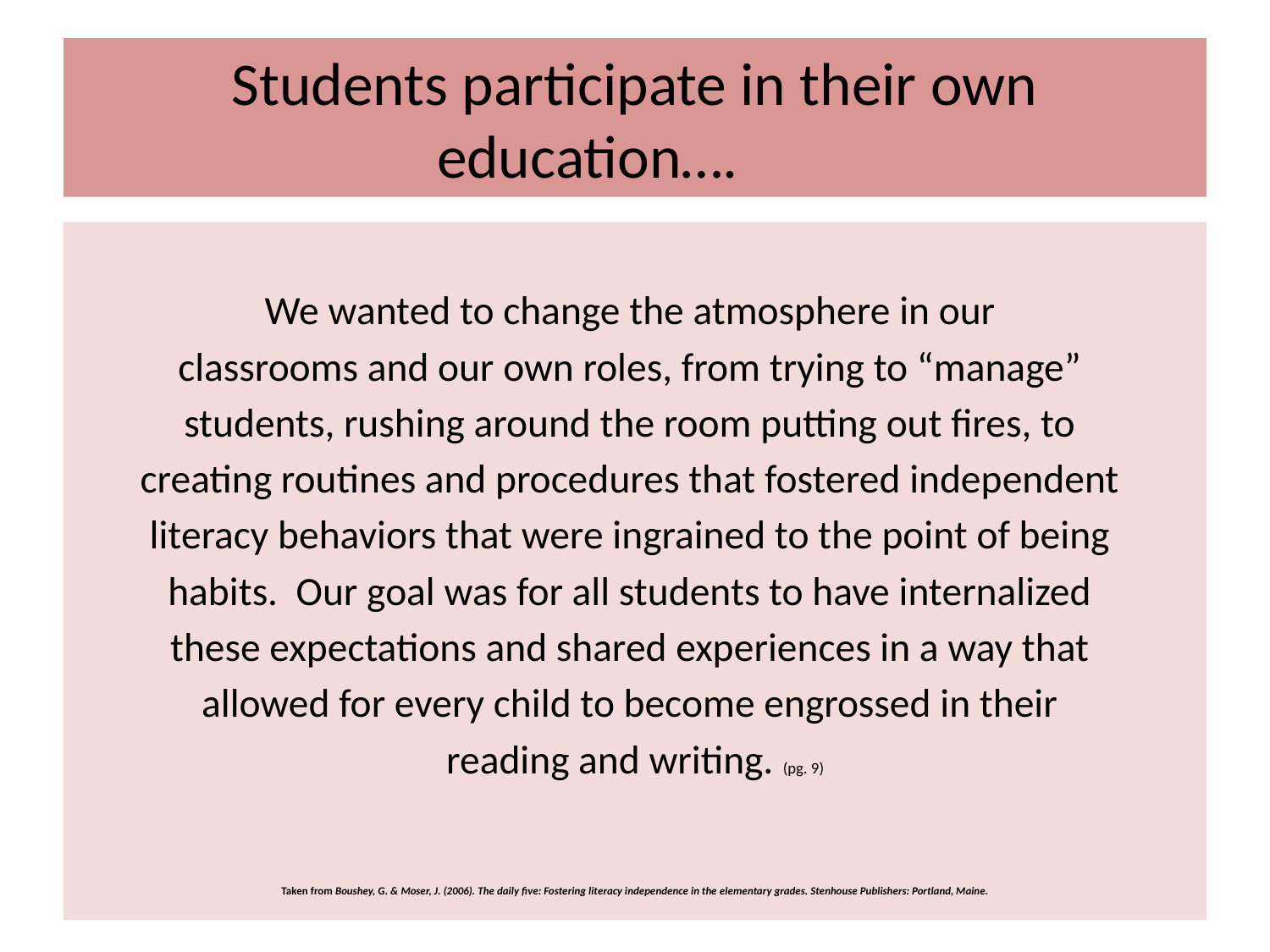

# Students participate in their own education….

We wanted to change the atmosphere in our
classrooms and our own roles, from trying to “manage”
students, rushing around the room putting out fires, to
creating routines and procedures that fostered independent
literacy behaviors that were ingrained to the point of being
habits.  Our goal was for all students to have internalized
these expectations and shared experiences in a way that
allowed for every child to become engrossed in their
reading and writing. (pg. 9)

Taken from Boushey, G. & Moser, J. (2006). The daily five: Fostering literacy independence in the elementary grades. Stenhouse Publishers: Portland, Maine.